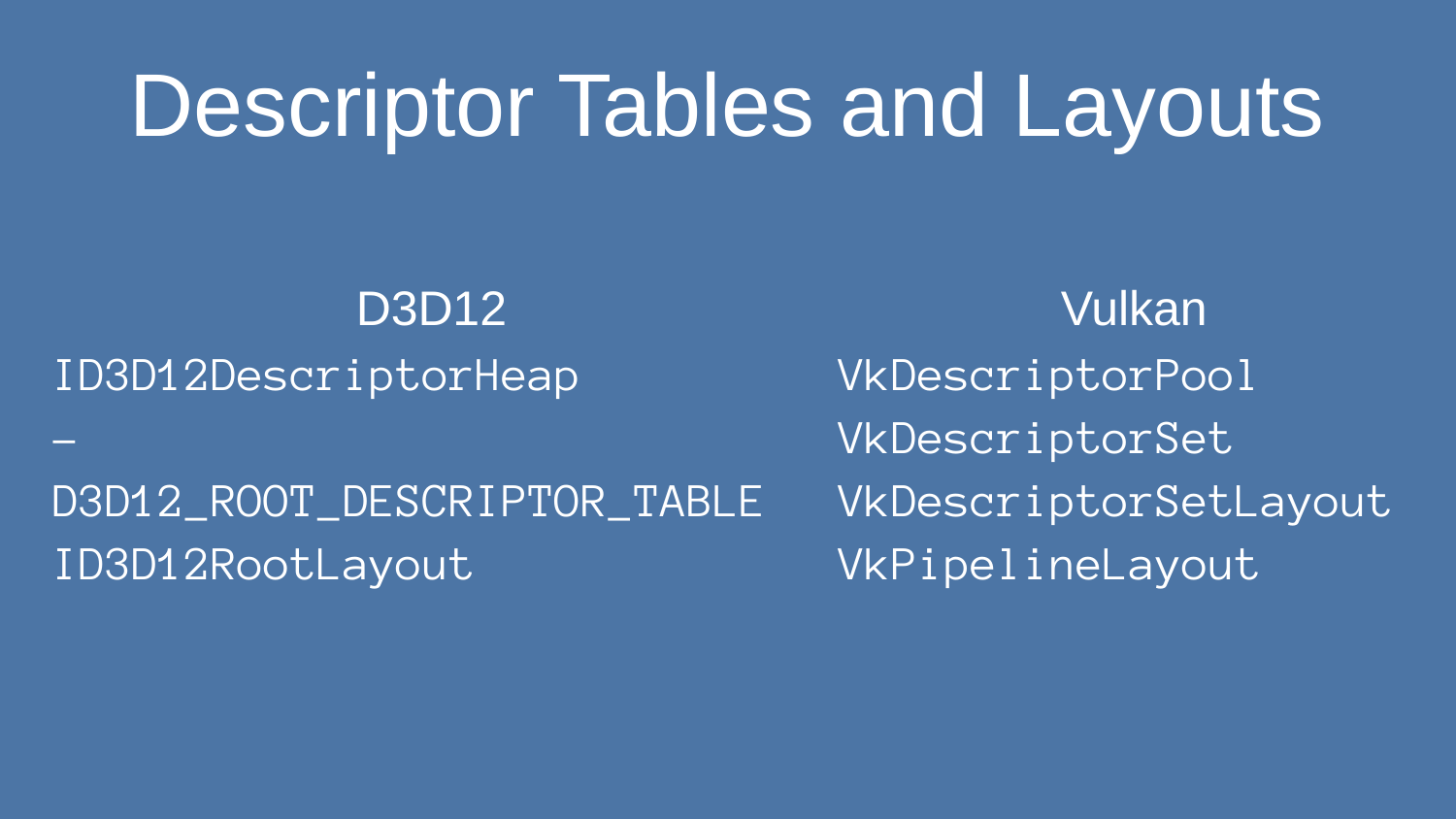

# Descriptor Tables and Layouts
| D3D12 | Vulkan |
| --- | --- |
| ID3D12DescriptorHeap | VkDescriptorPool |
| - | VkDescriptorSet |
| D3D12\_ROOT\_DESCRIPTOR\_TABLE | VkDescriptorSetLayout |
| ID3D12RootLayout | VkPipelineLayout |